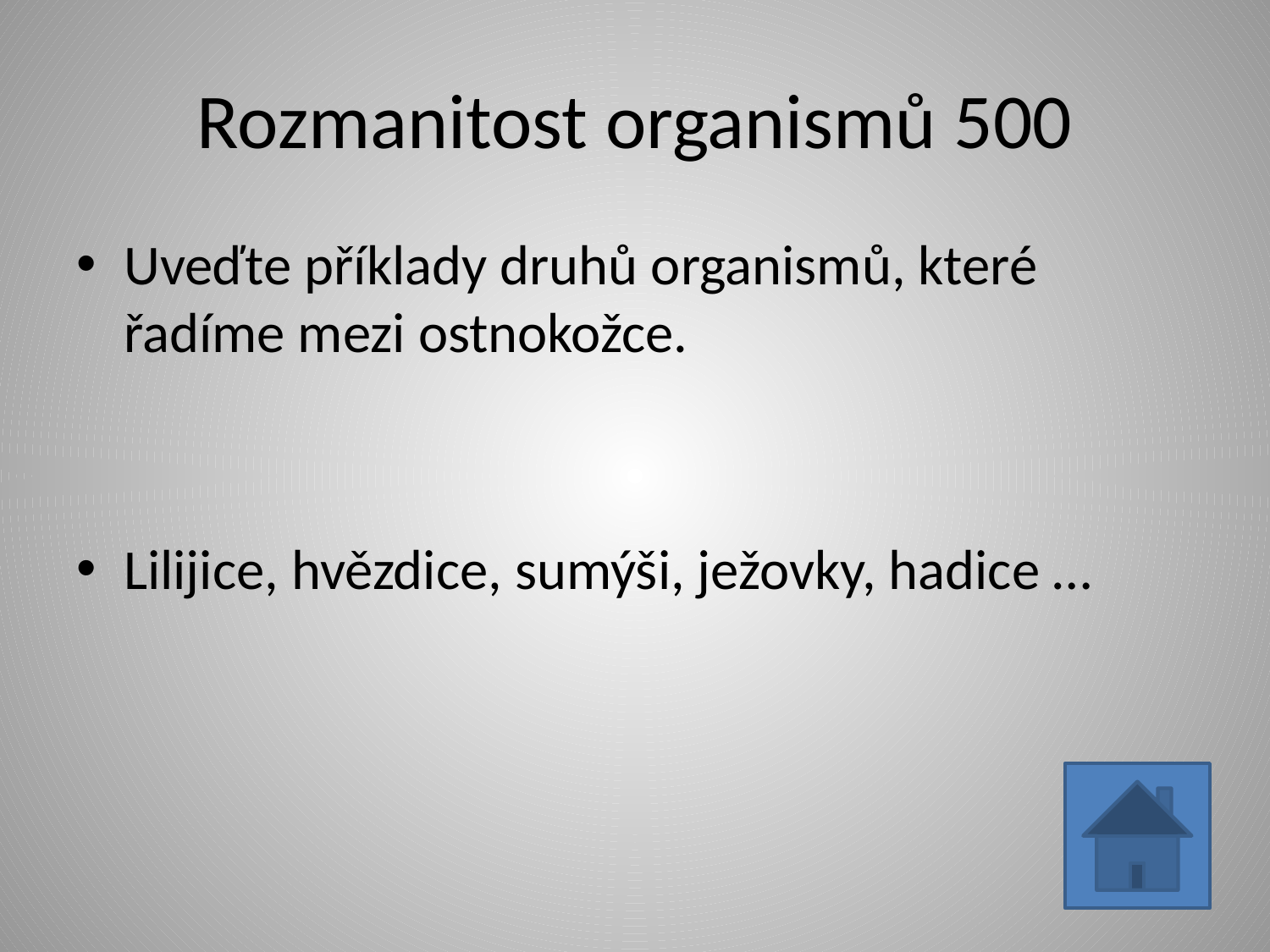

# Rozmanitost organismů 500
Uveďte příklady druhů organismů, které řadíme mezi ostnokožce.

Lilijice, hvězdice, sumýši, ježovky, hadice …